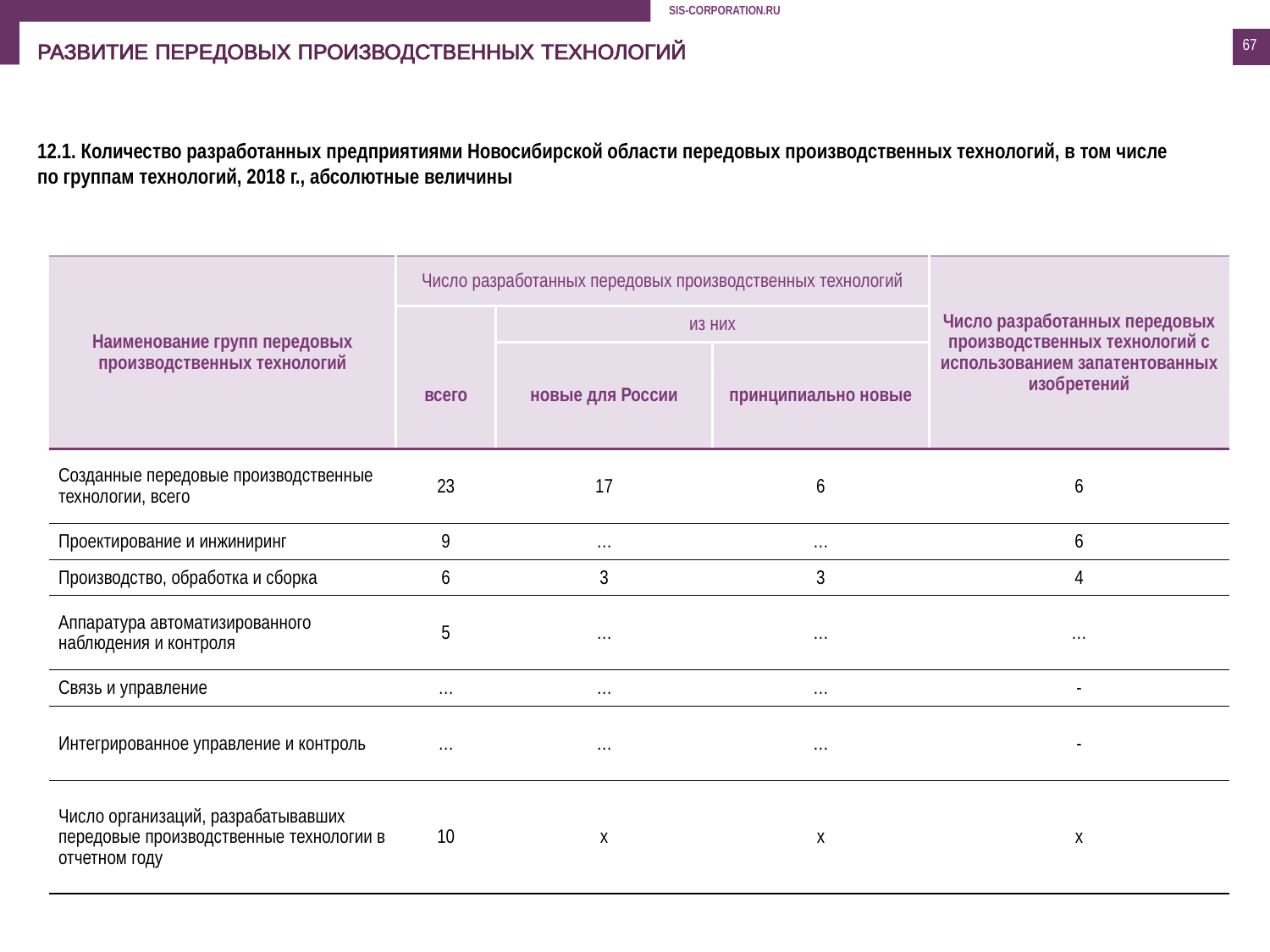

67
Развитие передовых производственных технологий
12.1. Количество разработанных предприятиями Новосибирской области передовых производственных технологий, в том числе по группам технологий, 2018 г., абсолютные величины
| Наименование групп передовых производственных технологий | Число разработанных передовых производственных технологий |  |  | Число разработанных передовых производственных технологий с использованием запатентованных изобретений |
| --- | --- | --- | --- | --- |
|  |  | из них |  |  |
|  | всего | новые для России | принципиально новые |  |
| Созданные передовые производственные технологии, всего | 23 | 17 | 6 | 6 |
| Проектирование и инжиниринг | 9 | … | … | 6 |
| Производство, обработка и сборка | 6 | 3 | 3 | 4 |
| Аппаратура автоматизированного наблюдения и контроля | 5 | … | … | … |
| Связь и управление | … | … | … | - |
| Интегрированное управление и контроль | … | … | … | - |
| Число организаций, разрабатывавших передовые производственные технологии в отчетном году | 10 | х | х | х |